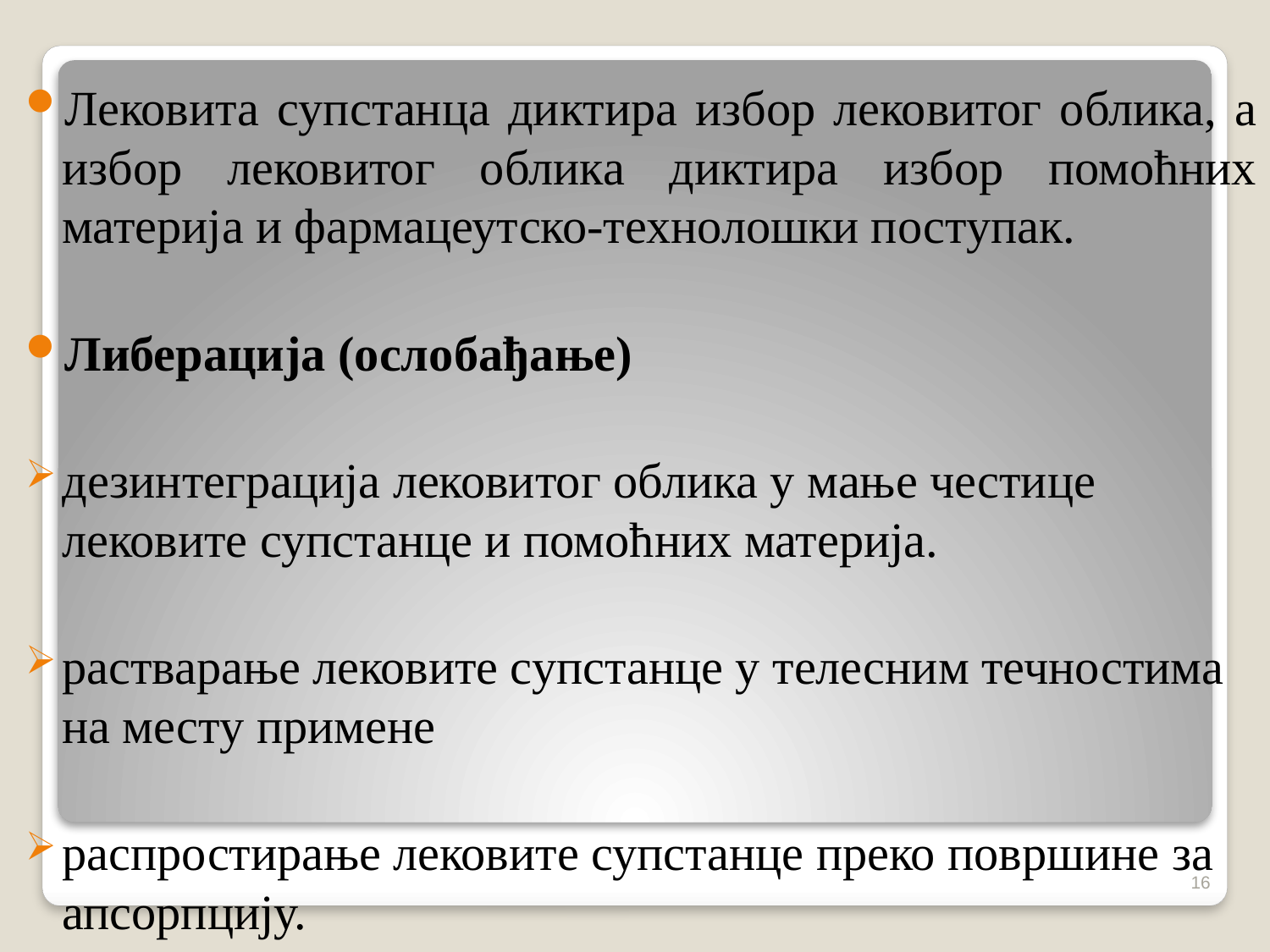

Лековита супстанца диктира избор лековитог облика, а избор лековитог облика диктира избор помоћних материја и фармацеутско-технолошки поступак.

Либерација (ослобађање)

дезинтеграција лековитог облика у мање честице лековите супстанце и помоћних материја.

растварање лековите супстанце у телесним течностима на месту примене

распростирање лековите супстанце преко површине за апсорпцију.

16